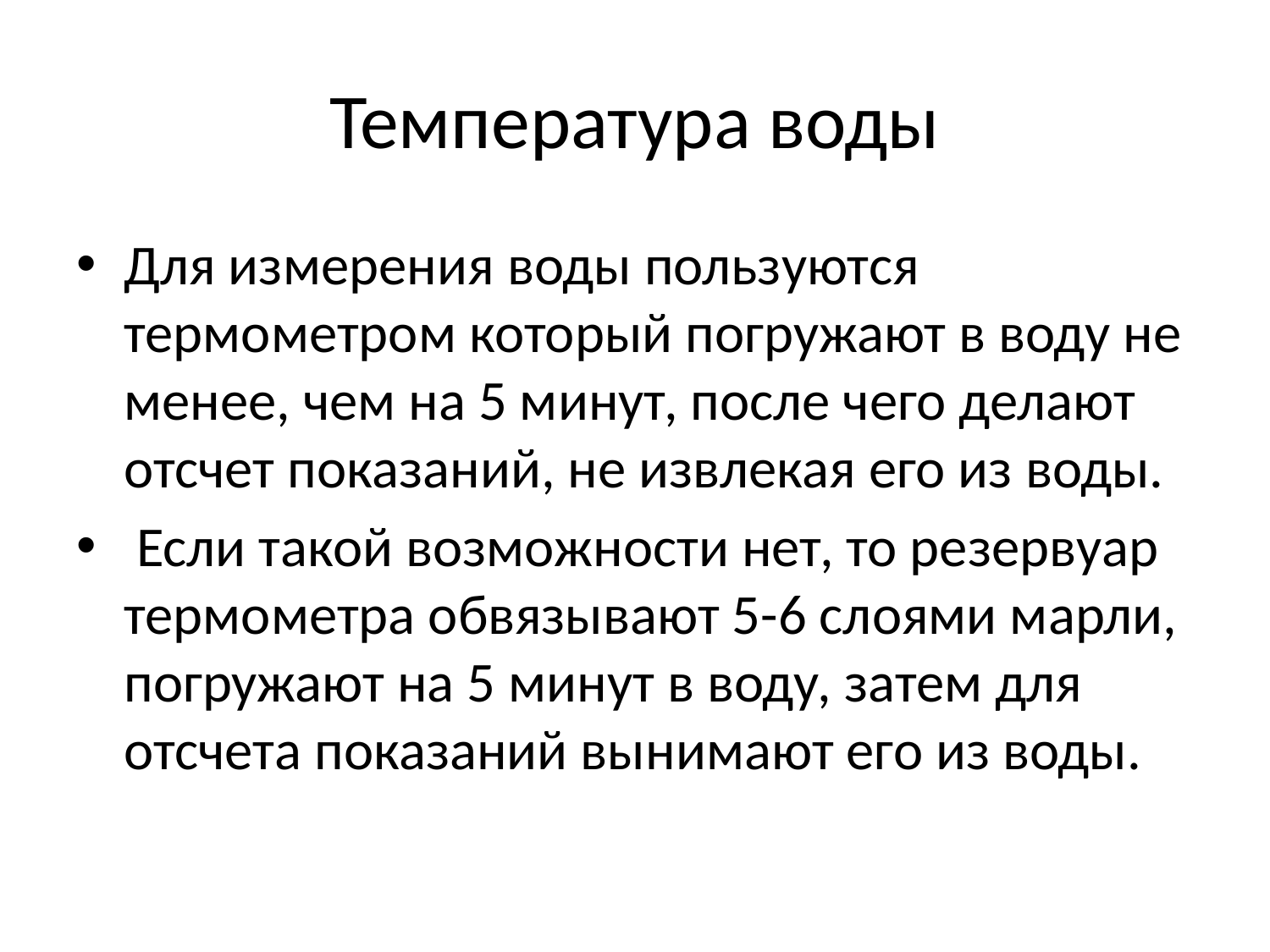

# Температура воды
Для измерения воды пользуются термометром который погружают в воду не менее, чем на 5 минут, после чего делают отсчет показаний, не извлекая его из воды.
 Если такой возможности нет, то резервуар термометра обвязывают 5-6 слоями марли, погружают на 5 минут в воду, затем для отсчета показаний вынимают его из воды.